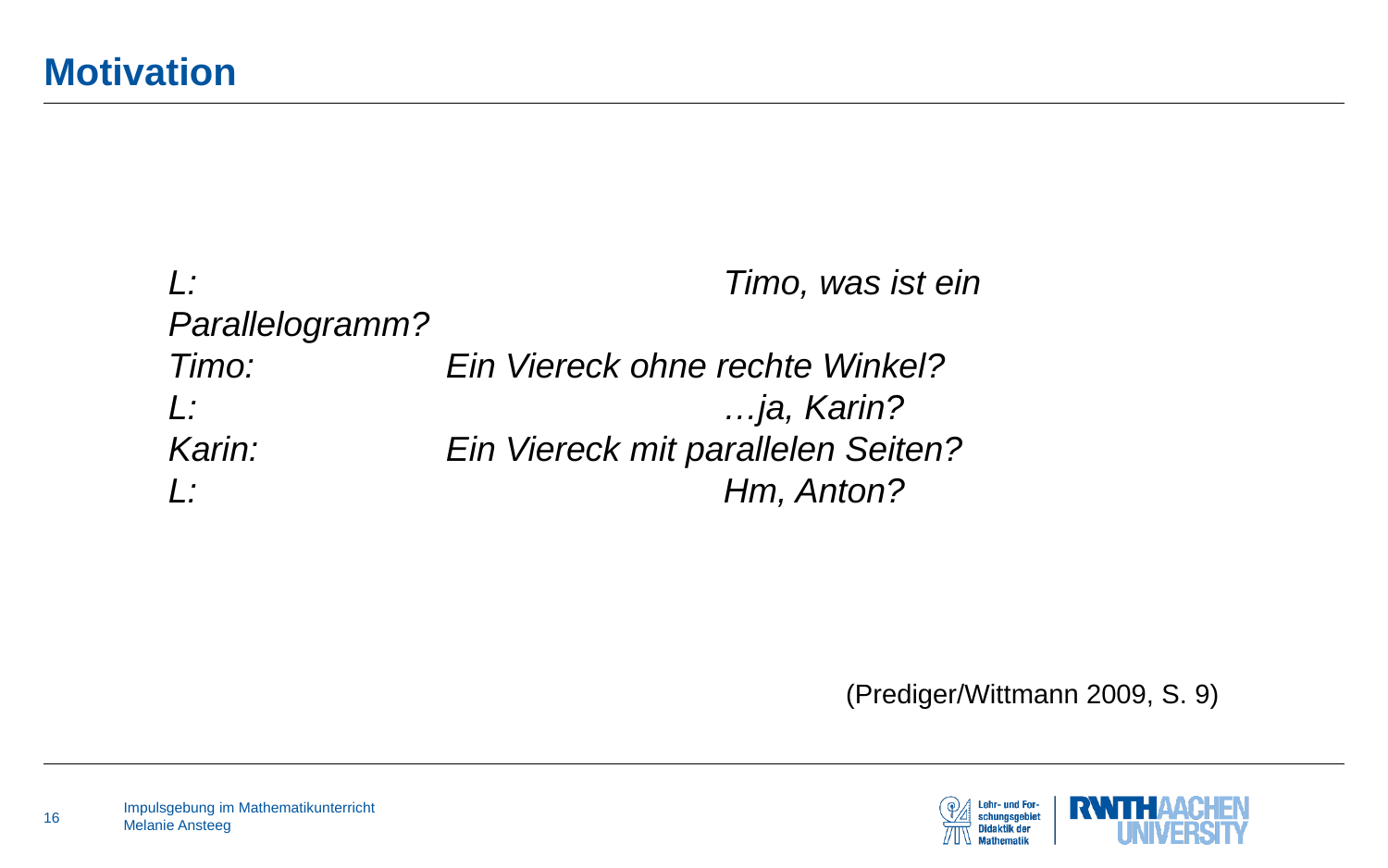

# Motivation
L: 				Timo, was ist ein Parallelogramm?
Timo: 		Ein Viereck ohne rechte Winkel?
L: 				…ja, Karin?
Karin:		Ein Viereck mit parallelen Seiten?
L: 				Hm, Anton?

(Prediger/Wittmann 2009, S. 9)